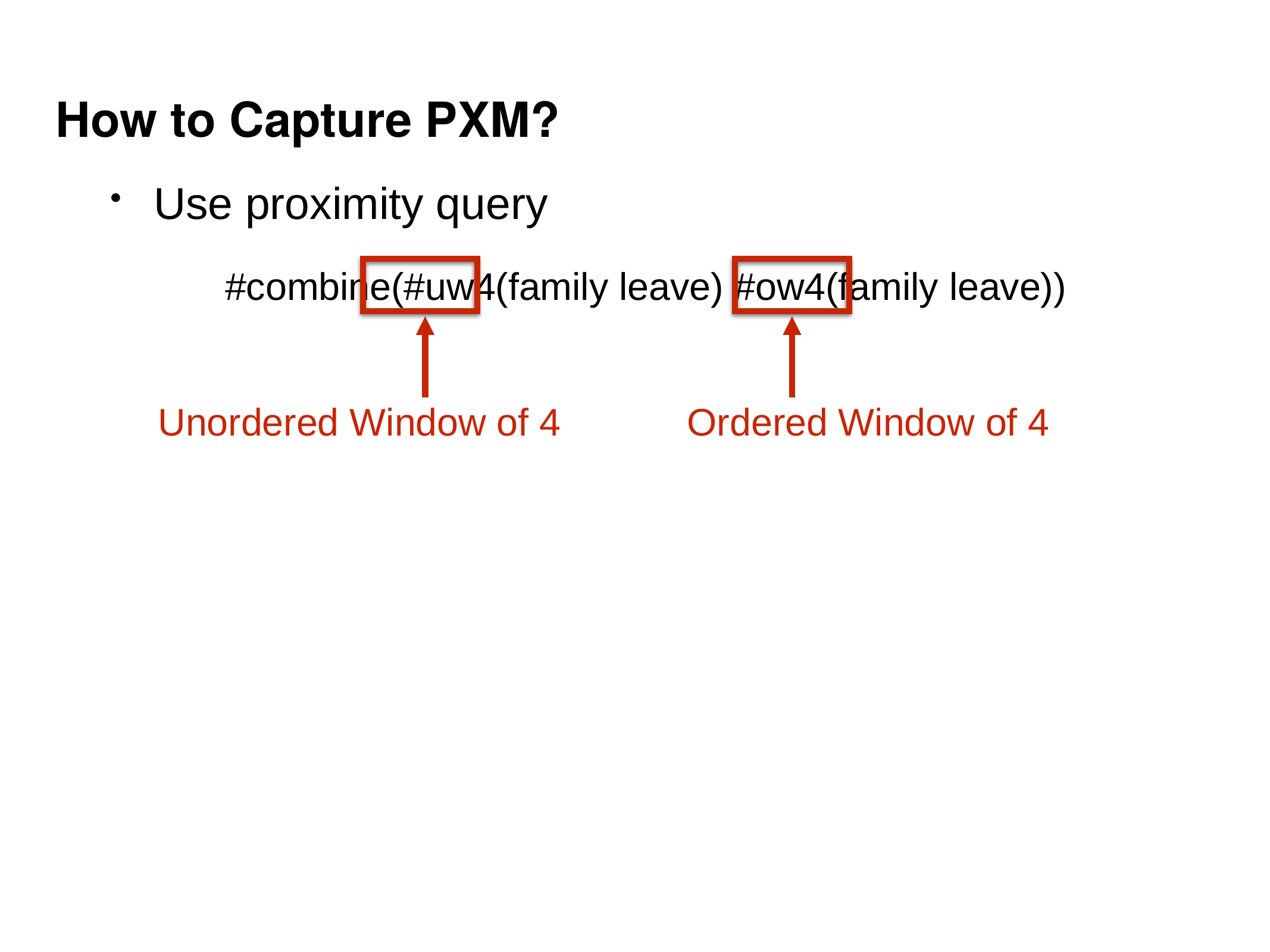

# How to Capture PXM?
Use proximity query
#combine(#uw4(family leave) #ow4(family leave))

Unordered Window of 4
Ordered Window of 4
158